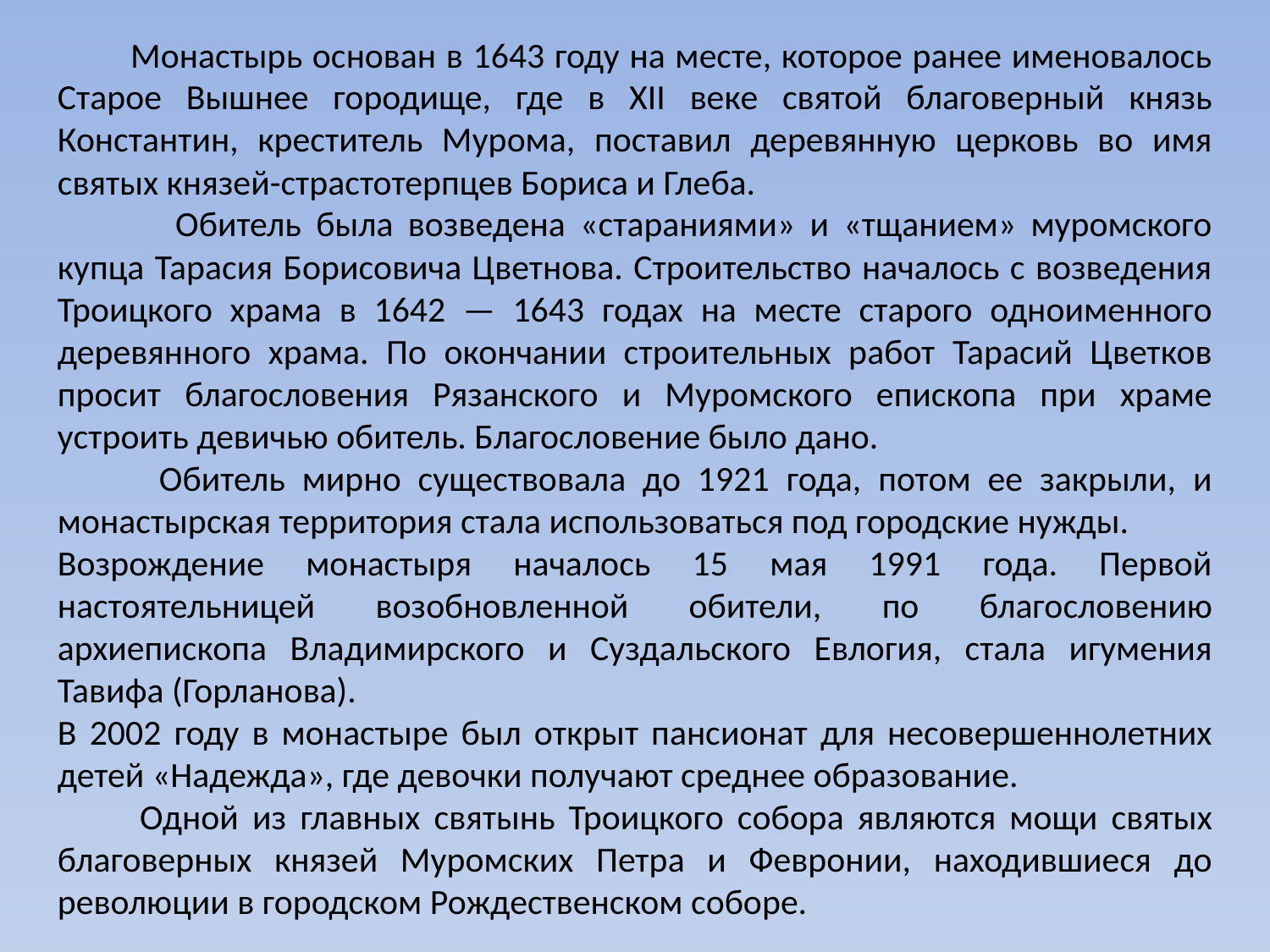

Монастырь основан в 1643 году на месте, которое ранее именовалось Старое Вышнее городище, где в XII веке святой благоверный князь Константин, креститель Мурома, поставил деревянную церковь во имя святых князей-страстотерпцев Бориса и Глеба.
        Обитель была возведена «стараниями» и «тщанием» муромского купца Тарасия Борисовича Цветнова. Строительство началось с возведения Троицкого храма в 1642 — 1643 годах на месте старого одноименного деревянного храма. По окончании строительных работ Тарасий Цветков просит благословения Рязанского и Муромского епископа при храме устроить девичью обитель. Благословение было дано.
      Обитель мирно существовала до 1921 года, потом ее закрыли, и монастырская территория стала использоваться под городские нужды.
Возрождение монастыря началось 15 мая 1991 года. Первой настоятельницей возобновленной обители, по благословению архиепископа Владимирского и Суздальского Евлогия, стала игумения Тавифа (Горланова).
В 2002 году в монастыре был открыт пансионат для несовершеннолетних детей «Надежда», где девочки получают среднее образование.
      Одной из главных святынь Троицкого собора являются мощи святых благоверных князей Муромских Петра и Февронии, находившиеся до революции в городском Рождественском соборе.